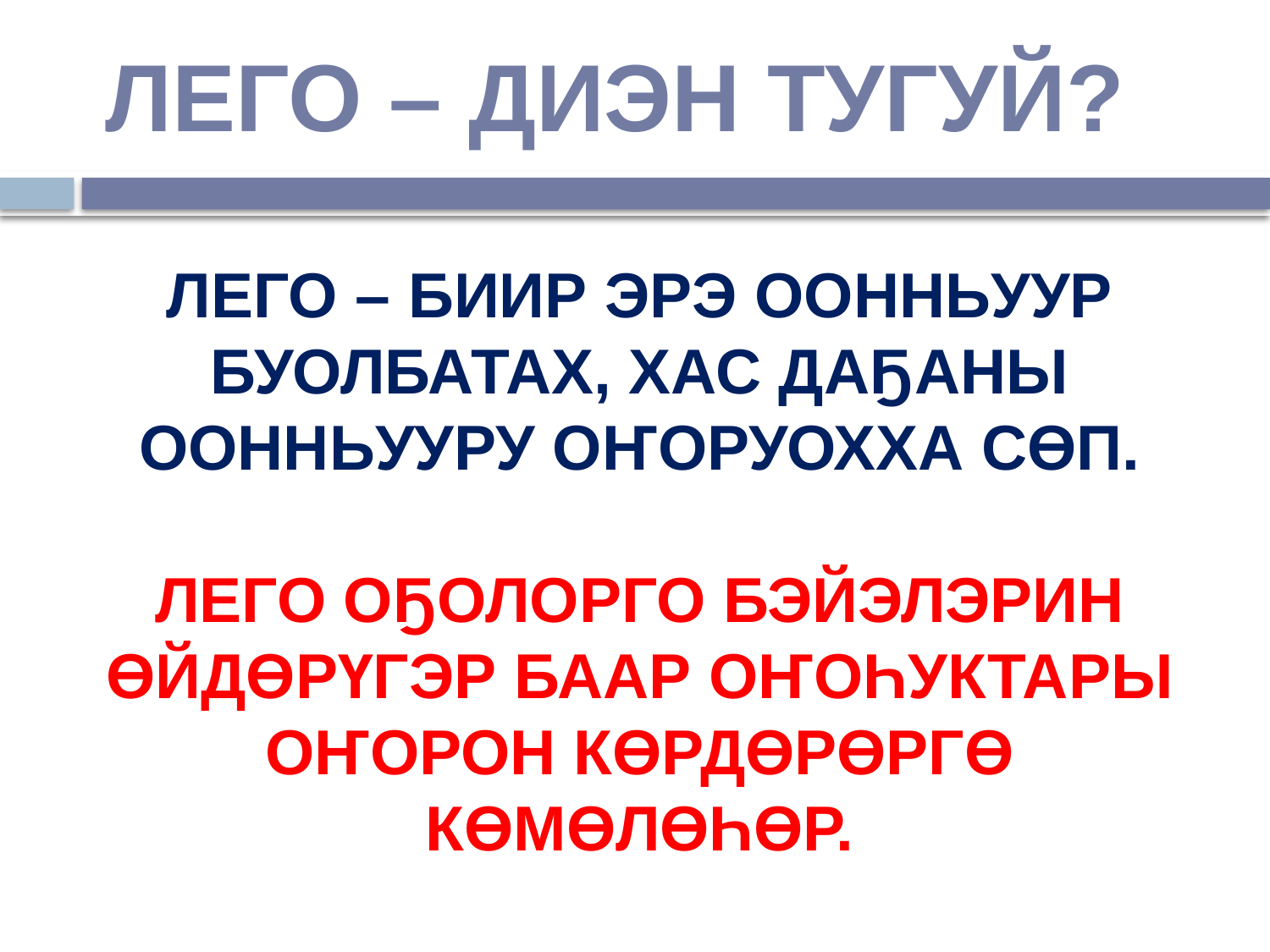

ЛЕГО – диэн тугуй?
Лего – биир эрэ оонньуур буолбатах, хас даҕаны оонньууру оҥоруохха сөп.

Лего оҕолорго бэйэлэрин өйдөрүгэр баар оҥоһуктары оҥорон көрдөрөргө көмөлөһөр.